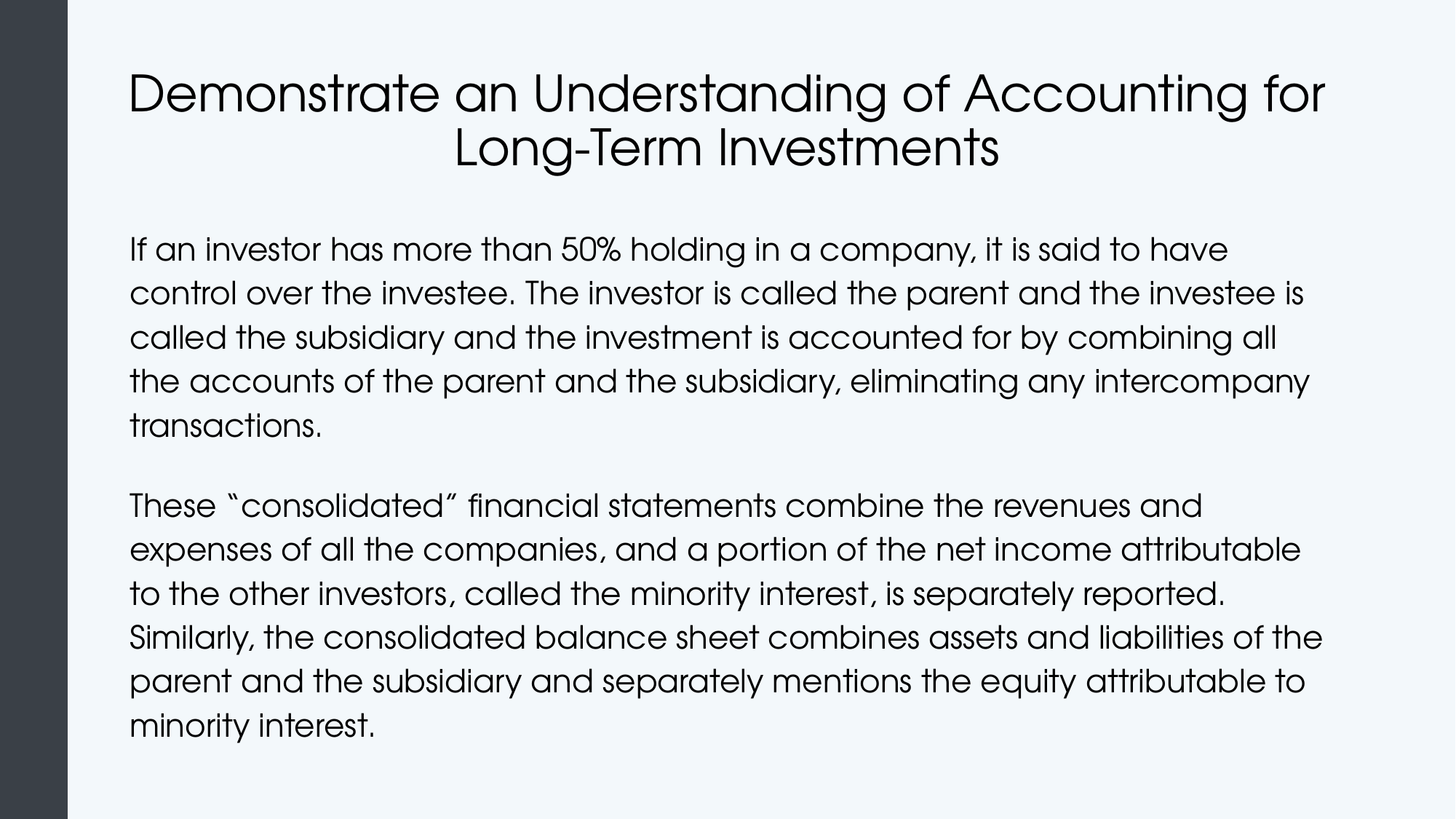

# Demonstrate an Understanding of Accounting for Long-Term Investments
If an investor has more than 50% holding in a company, it is said to have control over the investee. The investor is called the parent and the investee is called the subsidiary and the investment is accounted for by combining all the accounts of the parent and the subsidiary, eliminating any intercompany transactions.
These “consolidated” financial statements combine the revenues and expenses of all the companies, and a portion of the net income attributable to the other investors, called the minority interest, is separately reported. Similarly, the consolidated balance sheet combines assets and liabilities of the parent and the subsidiary and separately mentions the equity attributable to minority interest.